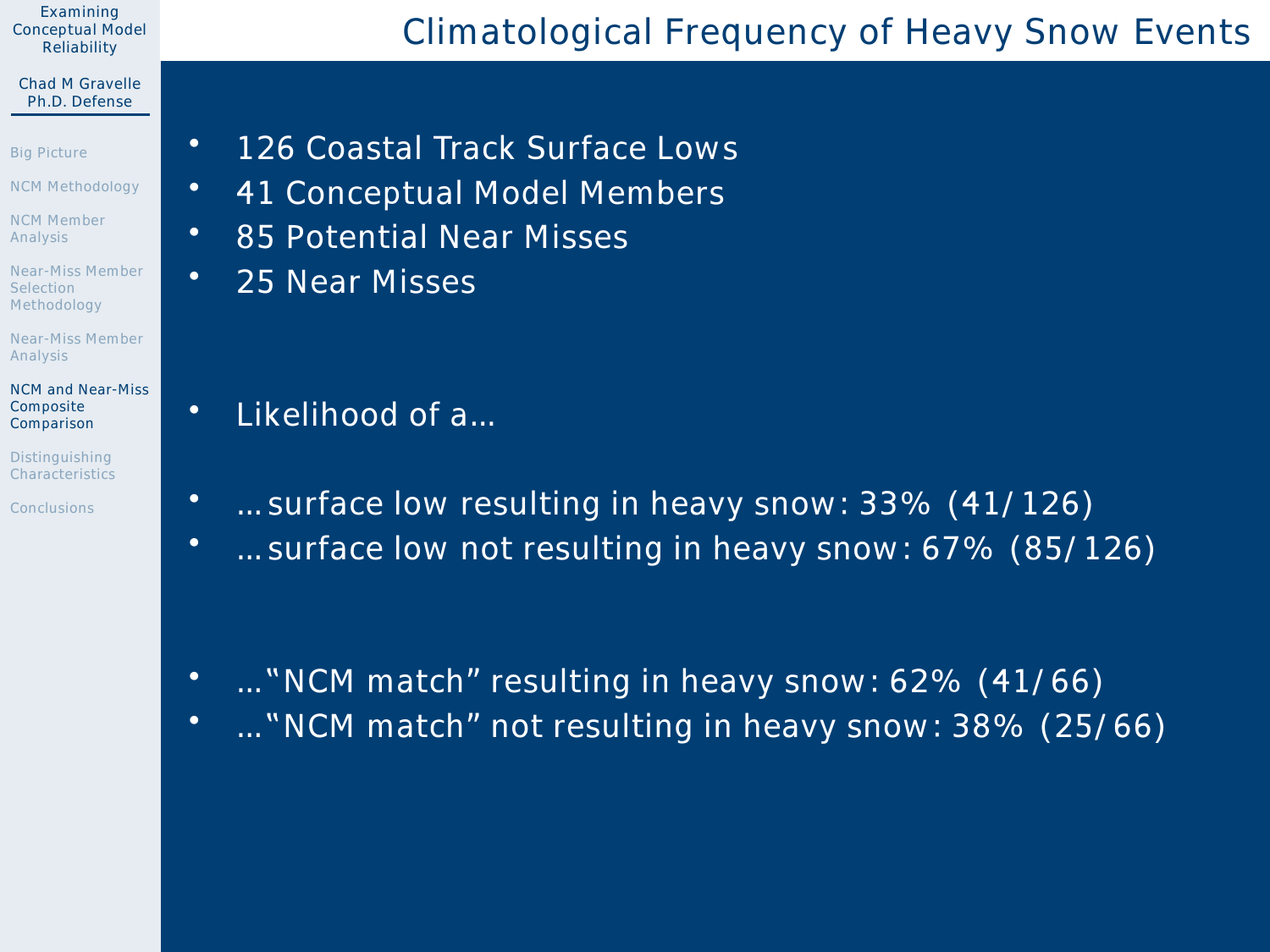

Climatological Frequency of Heavy Snow Events
Examining Conceptual Model Reliability

Chad M Gravelle
Ph.D. Defense

Big Picture

NCM Methodology

NCM Member Analysis

Near-Miss Member Selection Methodology

Near-Miss Member Analysis

NCM and Near-Miss Composite
Comparison

Distinguishing Characteristics

Conclusions

126 Coastal Track Surface Lows
41 Conceptual Model Members
85 Potential Near Misses
25 Near Misses

Likelihood of a…

…surface low resulting in heavy snow: 33% (41/126)
…surface low not resulting in heavy snow: 67% (85/126)

…“NCM match” resulting in heavy snow: 62% (41/66)
…“NCM match” not resulting in heavy snow: 38% (25/66)